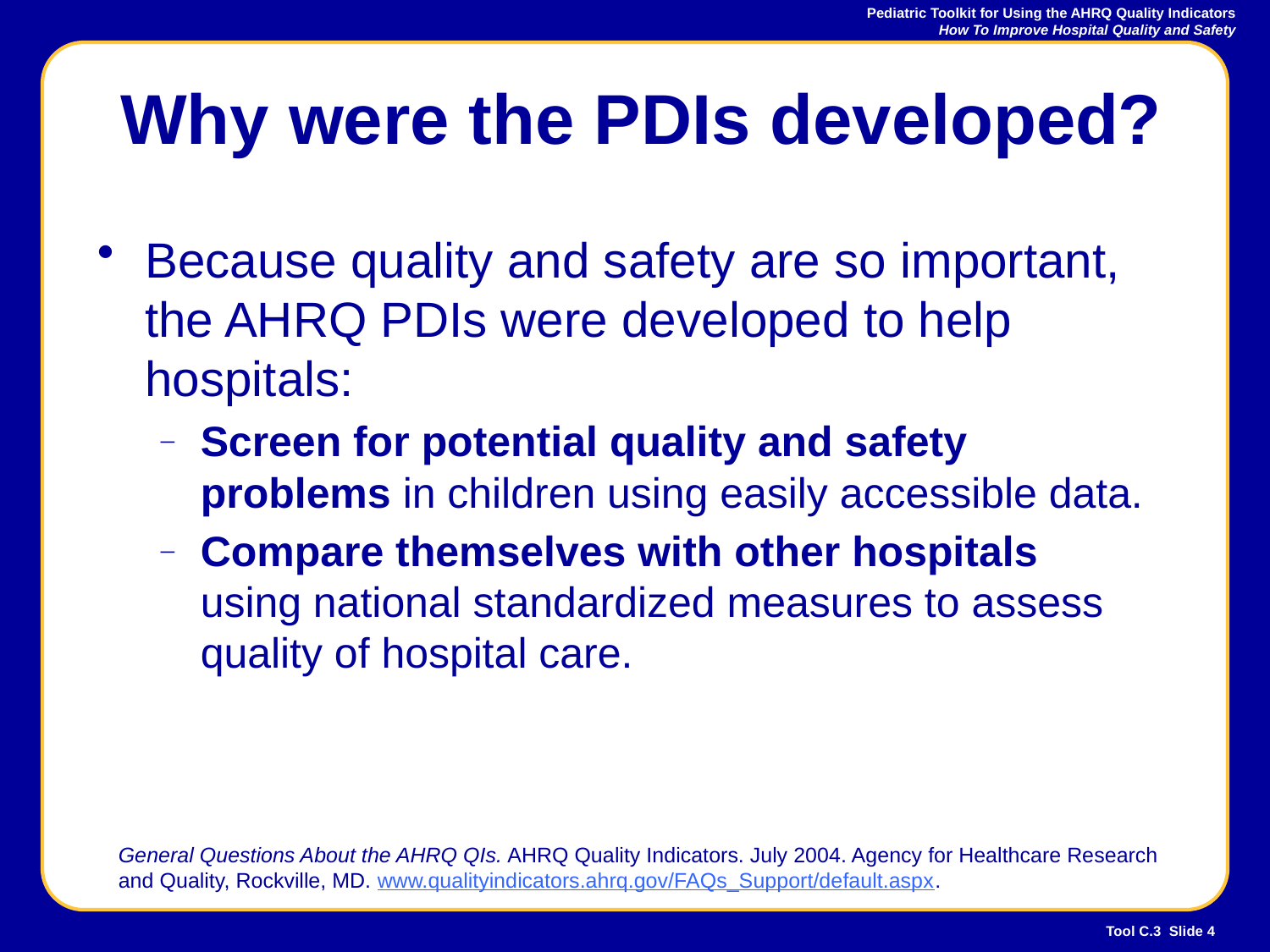

# Why were the PDIs developed?
Because quality and safety are so important, the AHRQ PDIs were developed to help hospitals:
Screen for potential quality and safety problems in children using easily accessible data.
Compare themselves with other hospitals using national standardized measures to assess quality of hospital care.
General Questions About the AHRQ QIs. AHRQ Quality Indicators. July 2004. Agency for Healthcare Research and Quality, Rockville, MD. www.qualityindicators.ahrq.gov/FAQs_Support/default.aspx.